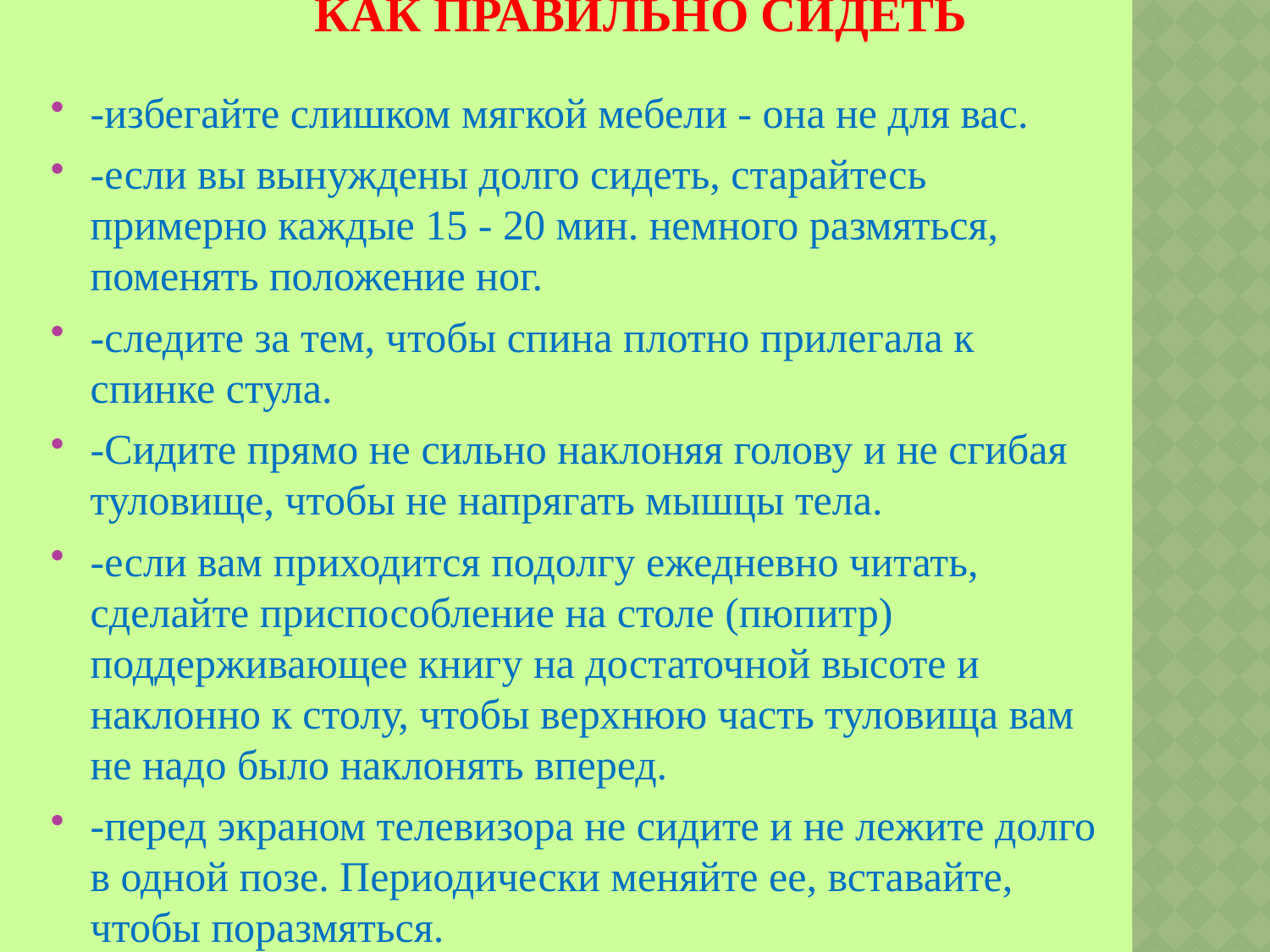

-избегайте слишком мягкой мебели - она не для вас.
-если вы вынуждены долго сидеть, старайтесь примерно каждые 15 - 20 мин. немного размяться, поменять положение ног.
-следите за тем, чтобы спина плотно прилегала к спинке стула.
-Сидите прямо не сильно наклоняя голову и не сгибая туловище, чтобы не напрягать мышцы тела.
-если вам приходится подолгу ежедневно читать, сделайте приспособление на столе (пюпитр) поддерживающее книгу на достаточной высоте и наклонно к столу, чтобы верхнюю часть туловища вам не надо было наклонять вперед.
-перед экраном телевизора не сидите и не лежите долго в одной позе. Периодически меняйте ее, вставайте, чтобы поразмяться.

# Как правильно сидеть